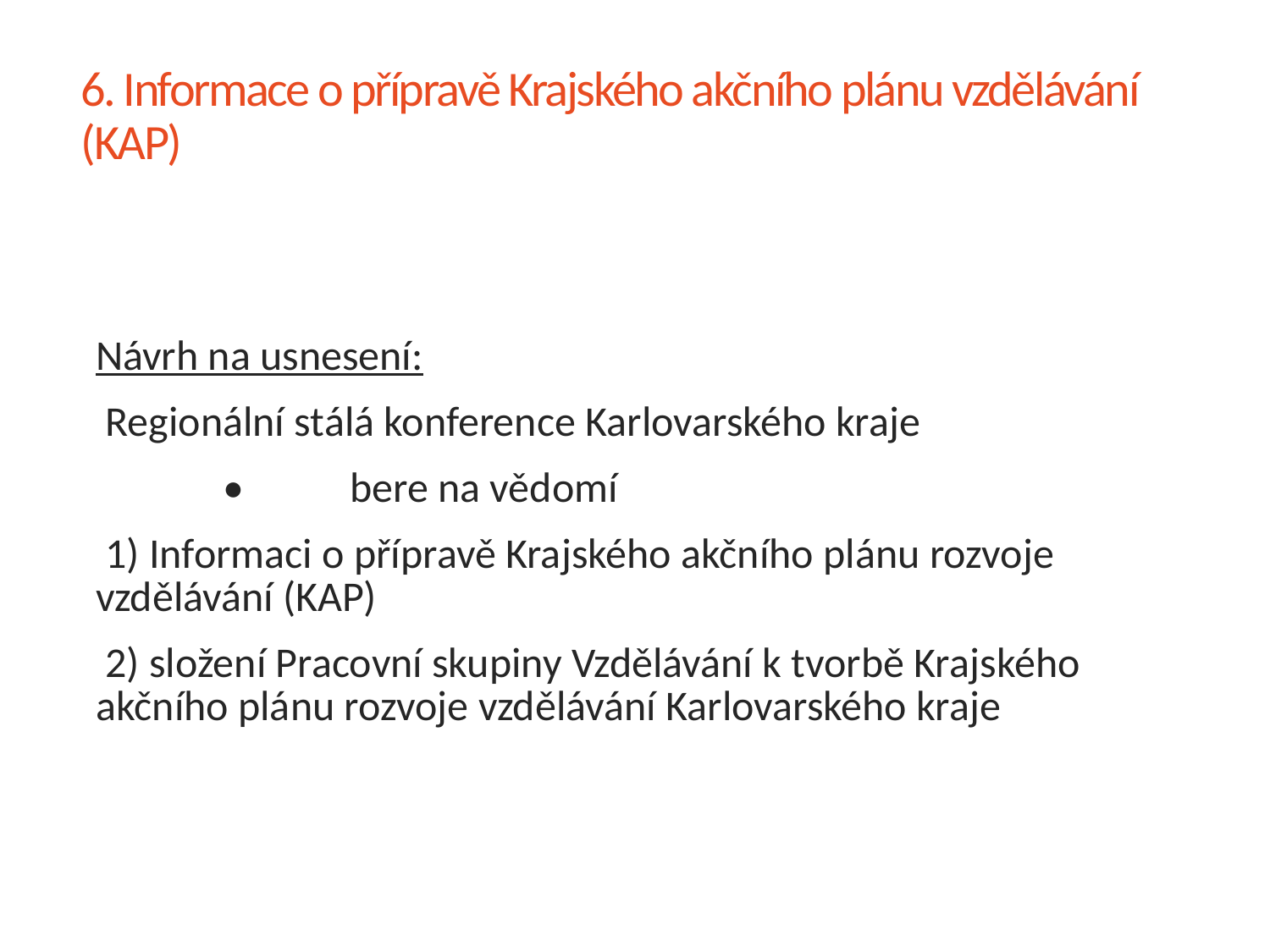

# 6. Informace o přípravě Krajského akčního plánu vzdělávání (KAP)

Návrh na usnesení:
 Regionální stálá konference Karlovarského kraje
 	•	bere na vědomí
 1) Informaci o přípravě Krajského akčního plánu rozvoje vzdělávání (KAP)
 2) složení Pracovní skupiny Vzdělávání k tvorbě Krajského akčního plánu rozvoje vzdělávání Karlovarského kraje